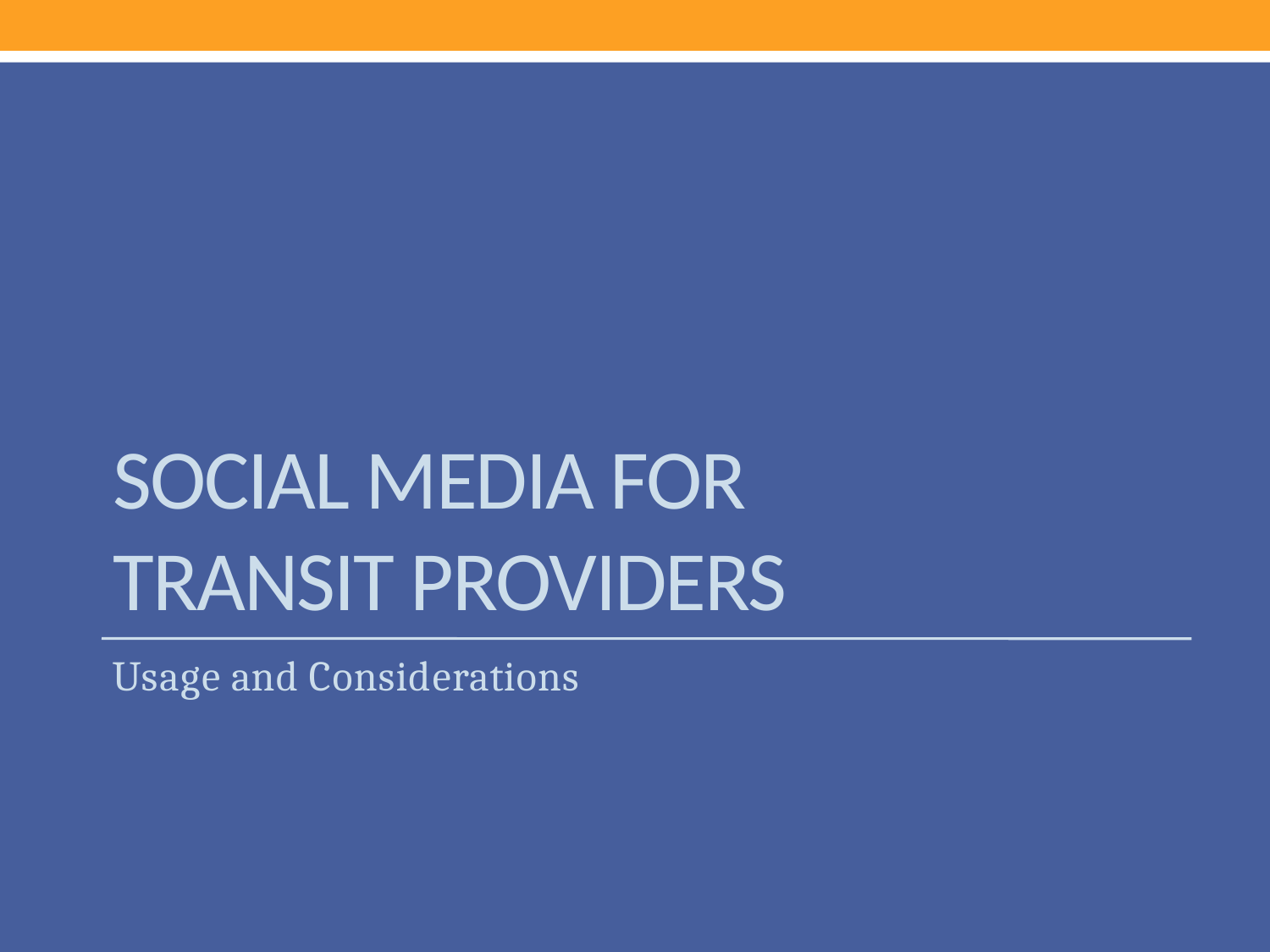

# Social Media For Transit Providers
Usage and Considerations